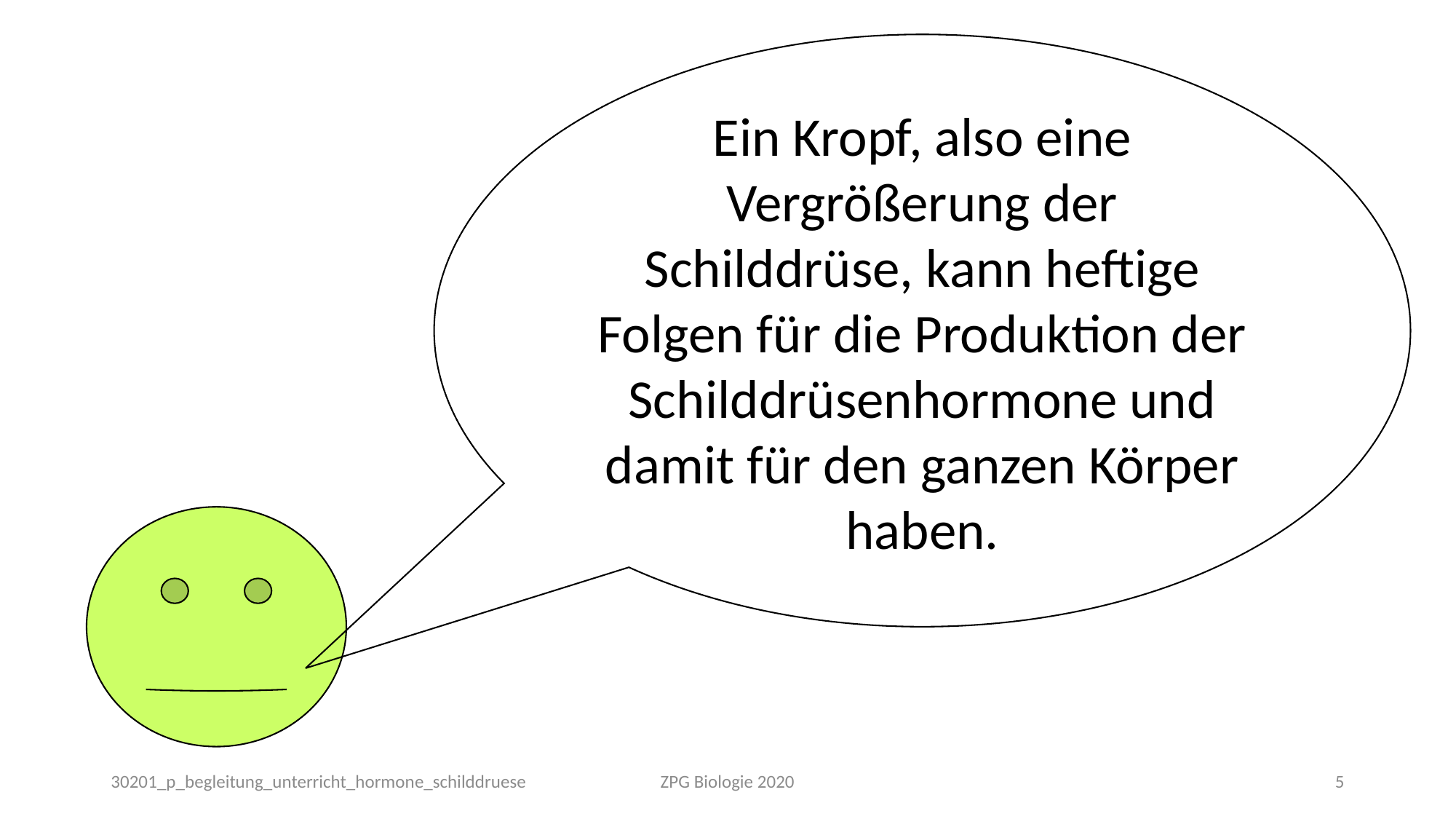

Ein Kropf, also eine Vergrößerung der Schilddrüse, kann heftige Folgen für die Produktion der Schilddrüsenhormone und damit für den ganzen Körper haben.

30201_p_begleitung_unterricht_hormone_schilddruese
ZPG Biologie 2020
5